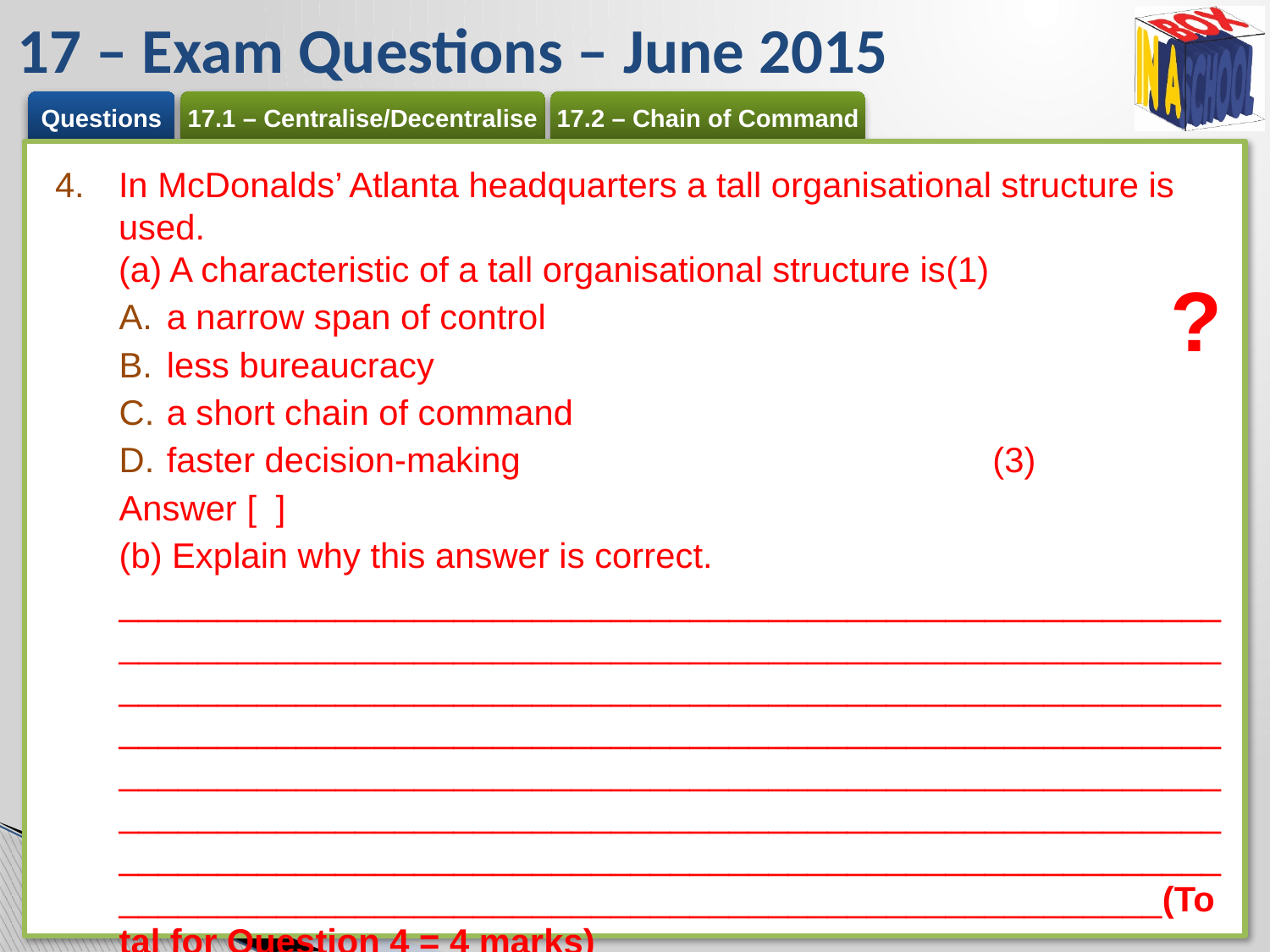

# 17 – Exam Questions – June 2015
In McDonalds’ Atlanta headquarters a tall organisational structure is used.
(a) A characteristic of a tall organisational structure is	(1)
a narrow span of control
less bureaucracy
a short chain of command
faster decision-making	(3)
Answer [  ]
(b) Explain why this answer is correct.
_____________________________________________________________________________________________________________________________________________________________________________________________________________________________________________________________________________________________________________________________________________________________________________________________________________________________________________________________(Total for Question 4 = 4 marks)
?